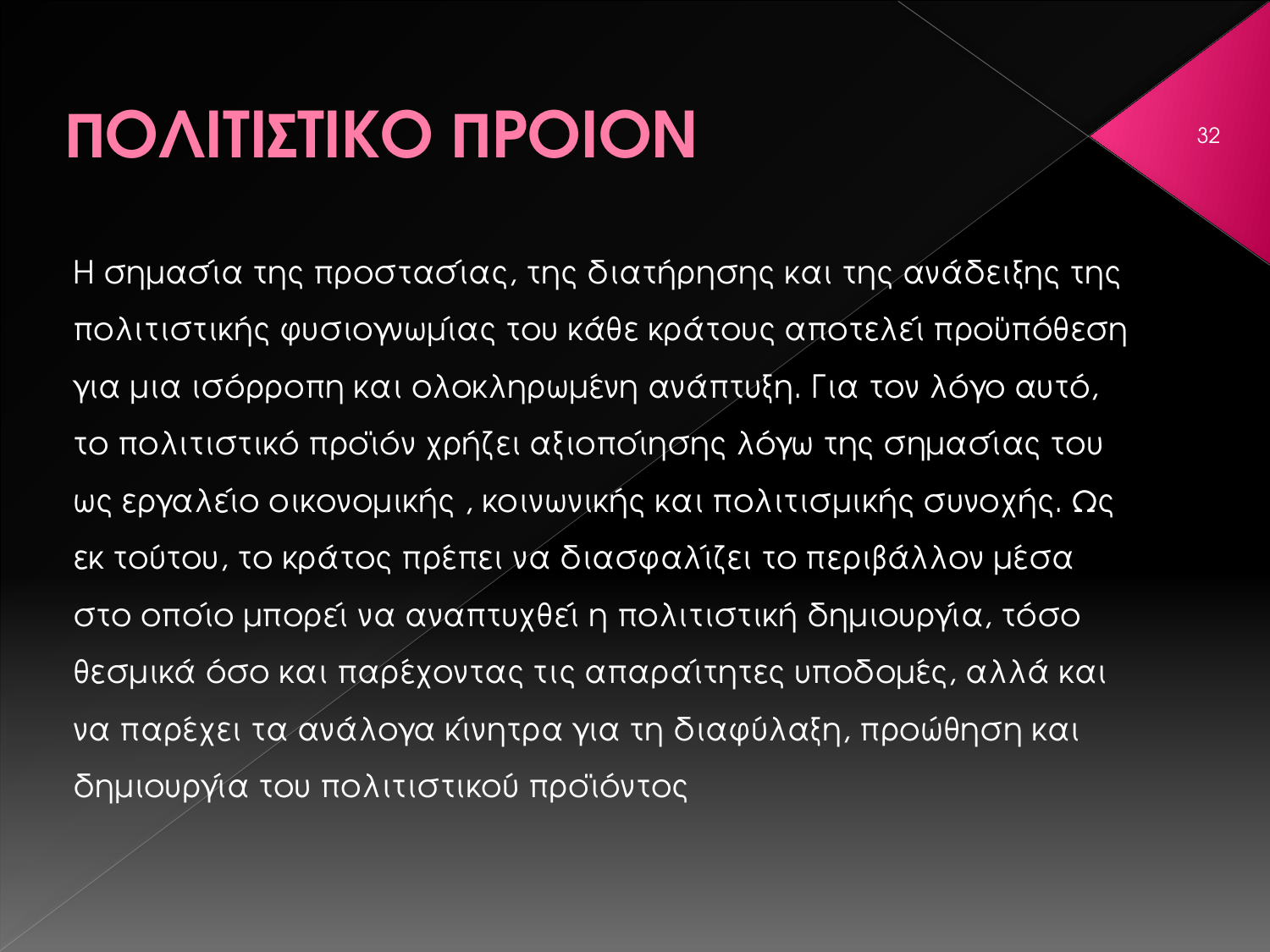

# ΠΟΛΙΤΙΣΤΙΚΟ ΠΡΟΙΟΝ
32
Η σημασία της προστασίας, της διατήρησης και της ανάδειξης της πολιτιστικής φυσιογνωμίας του κάθε κράτους αποτελεί προϋπόθεση για μια ισόρροπη και ολοκληρωμένη ανάπτυξη. Για τον λόγο αυτό, το πολιτιστικό προϊόν χρήζει αξιοποίησης λόγω της σημασίας του ως εργαλείο οικονομικής , κοινωνικής και πολιτισμικής συνοχής. Ως εκ τούτου, το κράτος πρέπει να διασφαλίζει το περιβάλλον μέσα στο οποίο μπορεί να αναπτυχθεί η πολιτιστική δημιουργία, τόσο θεσμικά όσο και παρέχοντας τις απαραίτητες υποδομές, αλλά και να παρέχει τα ανάλογα κίνητρα για τη διαφύλαξη, προώθηση και δημιουργία του πολιτιστικού προϊόντος